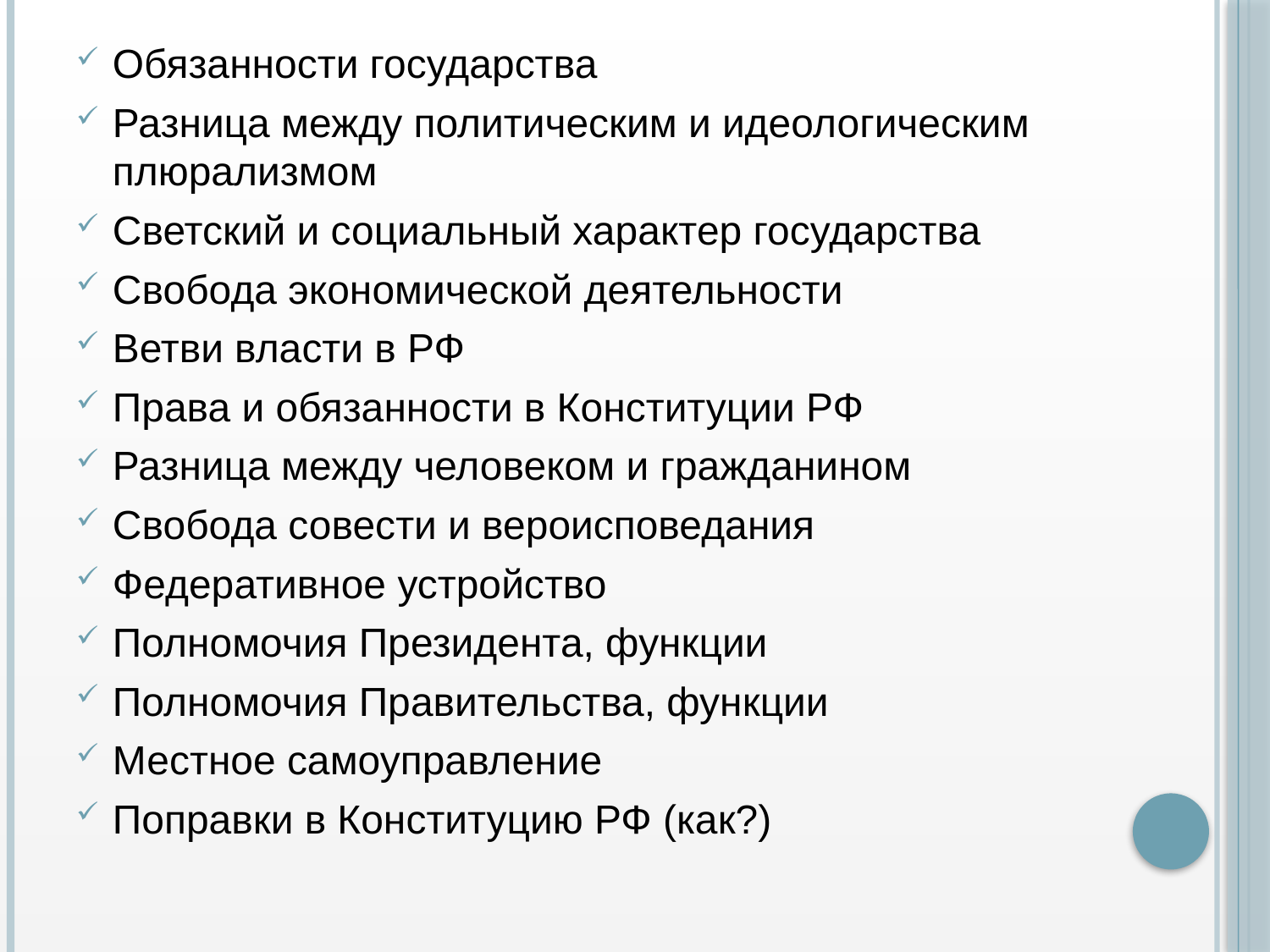

Обязанности государства
Разница между политическим и идеологическим плюрализмом
Светский и социальный характер государства
Свобода экономической деятельности
Ветви власти в РФ
Права и обязанности в Конституции РФ
Разница между человеком и гражданином
Свобода совести и вероисповедания
Федеративное устройство
Полномочия Президента, функции
Полномочия Правительства, функции
Местное самоуправление
Поправки в Конституцию РФ (как?)